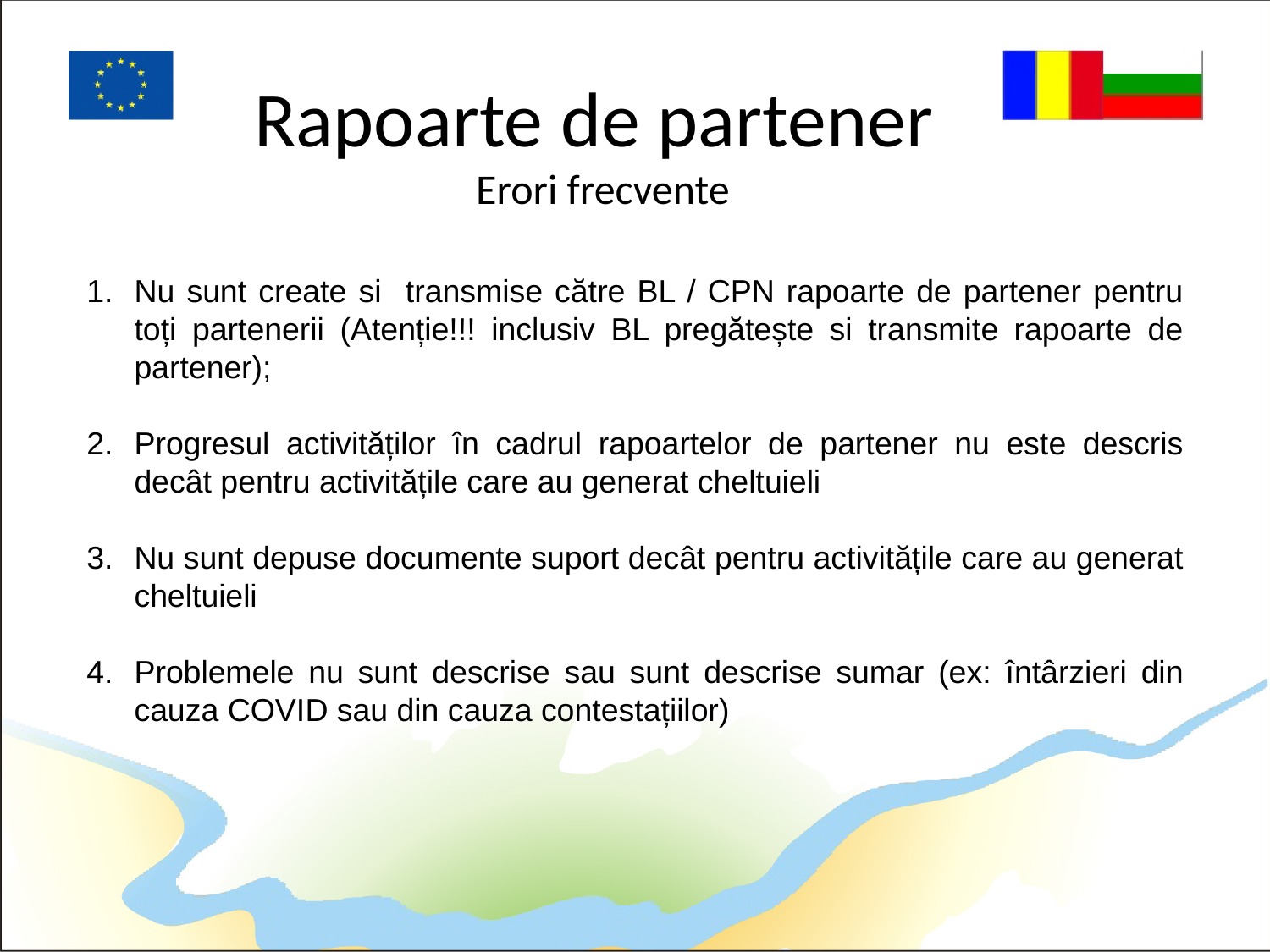

# Rapoarte de partener Erori frecvente
Nu sunt create si  transmise către BL / CPN rapoarte de partener pentru toți partenerii (Atenție!!! inclusiv BL pregătește si transmite rapoarte de partener);

Progresul activităților în cadrul rapoartelor de partener nu este descris decât pentru activitățile care au generat cheltuieli

Nu sunt depuse documente suport decât pentru activitățile care au generat cheltuieli

Problemele nu sunt descrise sau sunt descrise sumar (ex: întârzieri din cauza COVID sau din cauza contestațiilor)